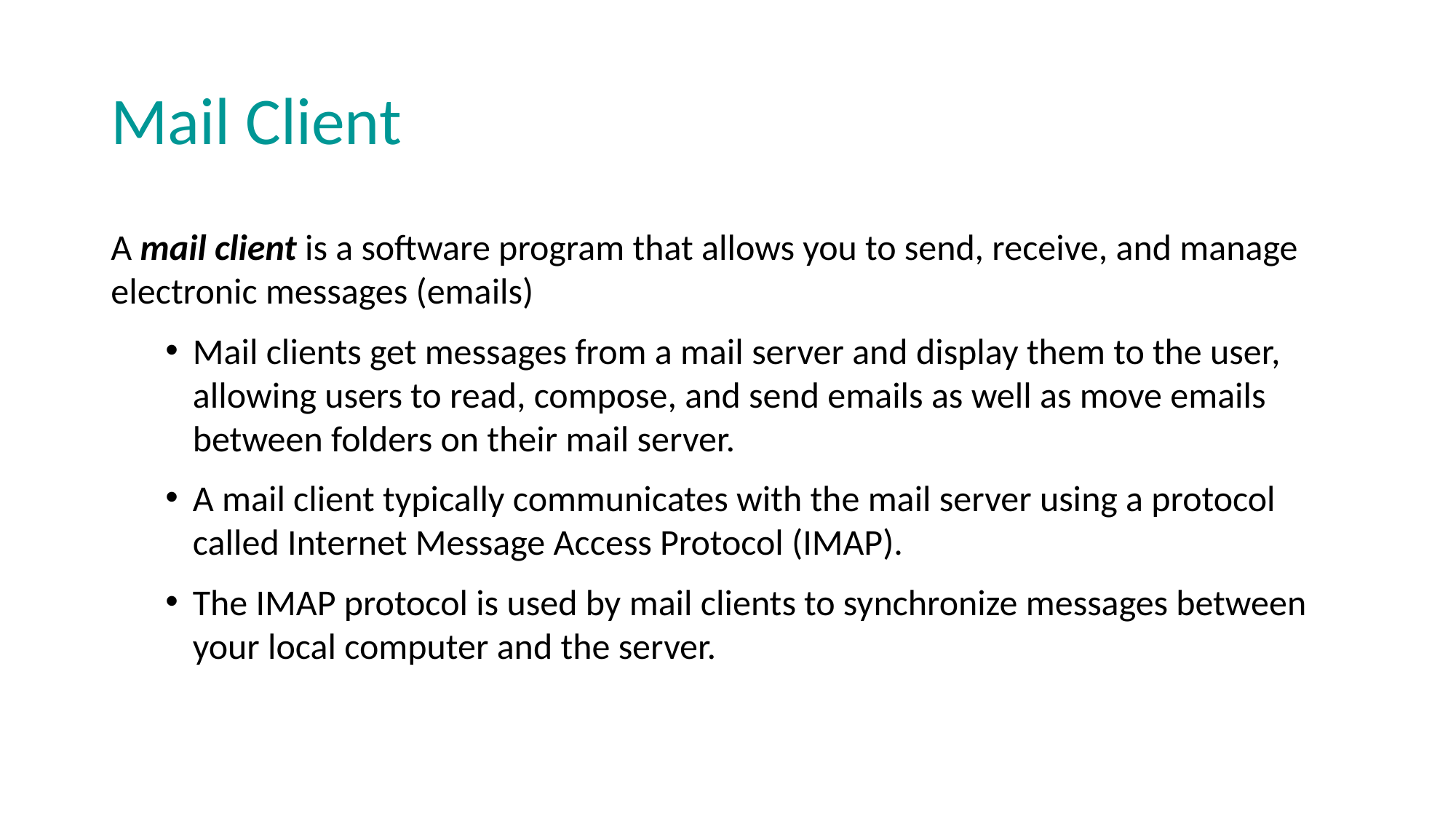

# Mail Client
A mail client is a software program that allows you to send, receive, and manage electronic messages (emails)
Mail clients get messages from a mail server and display them to the user, allowing users to read, compose, and send emails as well as move emails between folders on their mail server.
A mail client typically communicates with the mail server using a protocol called Internet Message Access Protocol (IMAP).
The IMAP protocol is used by mail clients to synchronize messages between your local computer and the server.